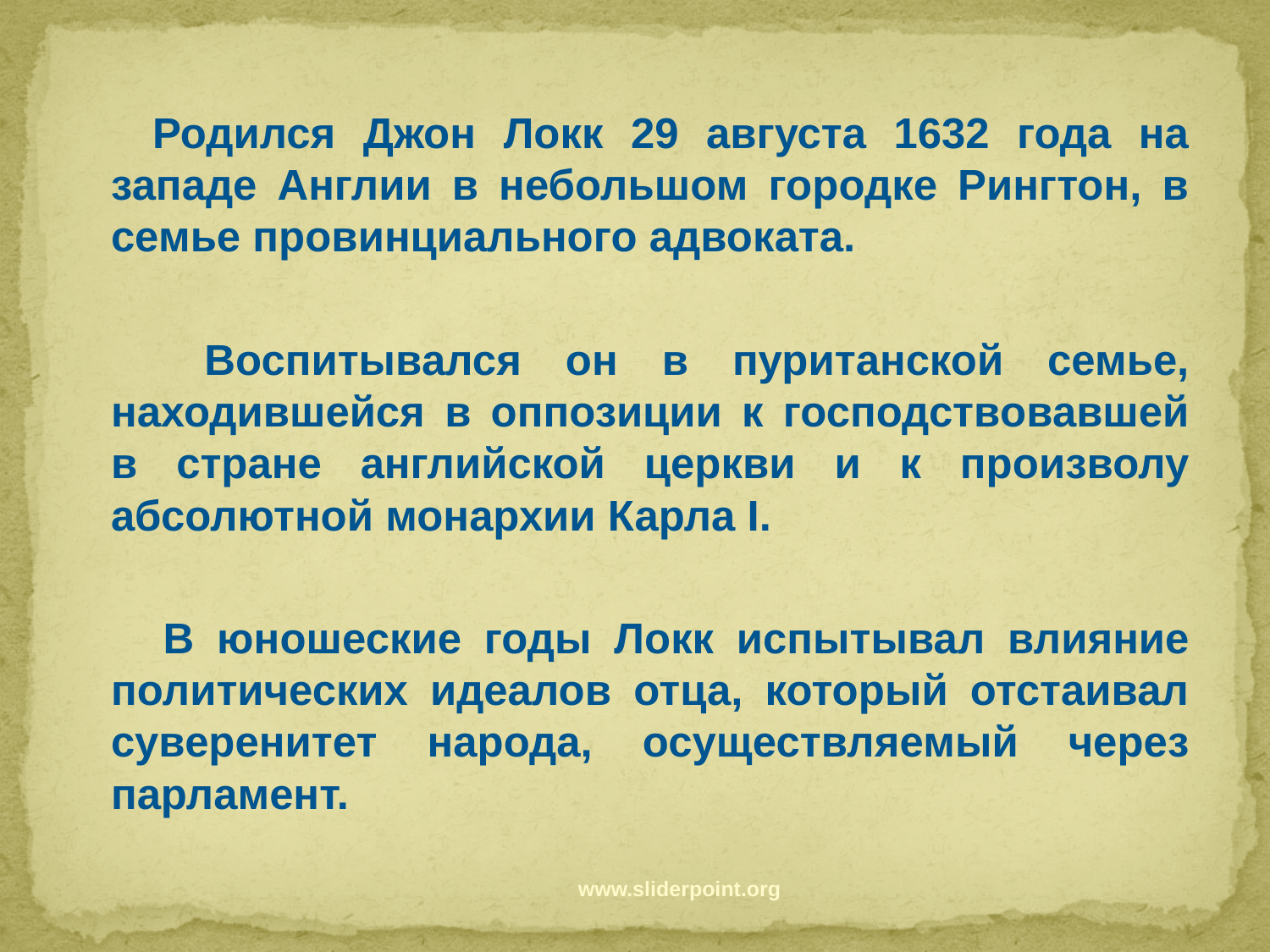

Родился Джон Локк 29 августа 1632 года на западе Англии в небольшом городке Рингтон, в семье провинциального адвоката.

   Воспитывался он в пуританской семье, находившейся в оппозиции к господствовавшей в стране английской церкви и к произволу абсолютной монархии Карла I.

    В юношеские годы Локк испытывал влияние политических идеалов отца, который отстаивал суверенитет народа, осуществляемый через парламент.
www.sliderpoint.org